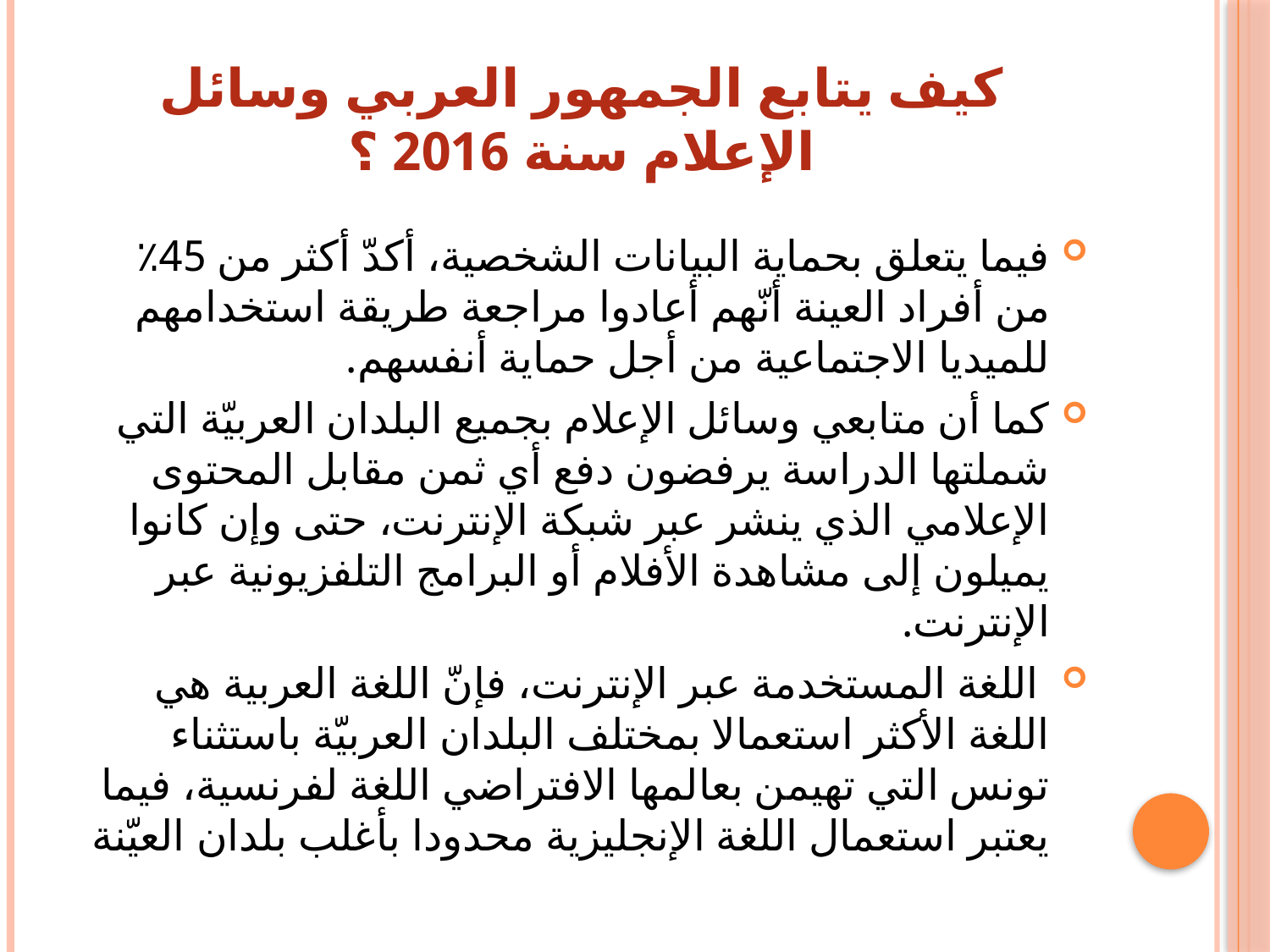

# كيف يتابع الجمهور العربي وسائل الإعلام سنة 2016 ؟
فيما يتعلق بحماية البيانات الشخصية، أكدّ أكثر من 45٪ من أفراد العينة أنّهم أعادوا مراجعة طريقة استخدامهم للميديا الاجتماعية من أجل حماية أنفسهم.
كما أن متابعي وسائل الإعلام بجميع البلدان العربيّة التي شملتها الدراسة يرفضون دفع أي ثمن مقابل المحتوى الإعلامي الذي ينشر عبر شبكة الإنترنت، حتى وإن كانوا يميلون إلى مشاهدة الأفلام أو البرامج التلفزيونية عبر الإنترنت.
 اللغة المستخدمة عبر الإنترنت، فإنّ اللغة العربية هي اللغة الأكثر استعمالا بمختلف البلدان العربيّة باستثناء تونس التي تهيمن بعالمها الافتراضي اللغة لفرنسية، فيما يعتبر استعمال اللغة الإنجليزية محدودا بأغلب بلدان العيّنة